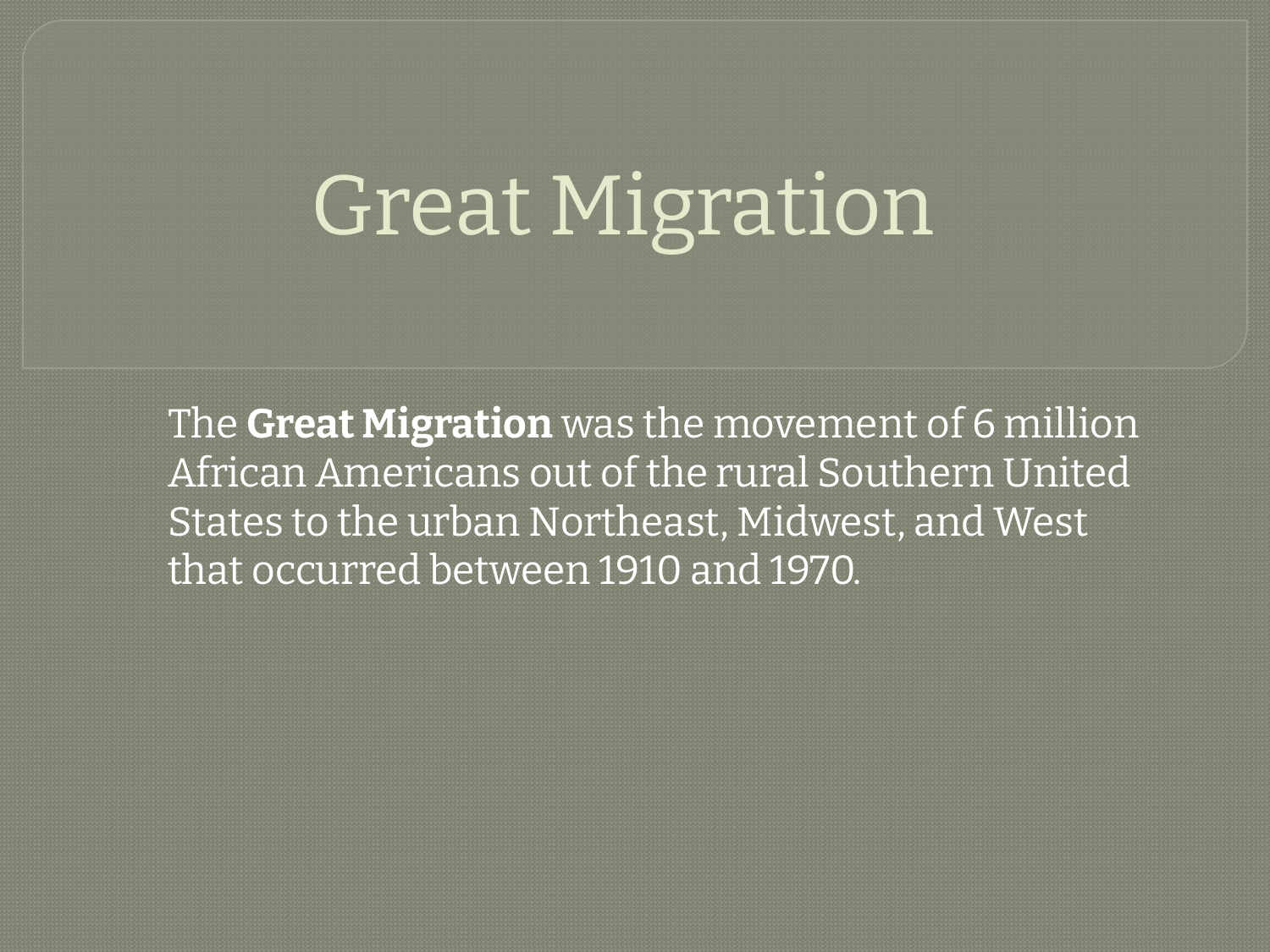

# Great Migration
The Great Migration was the movement of 6 million African Americans out of the rural Southern United States to the urban Northeast, Midwest, and West that occurred between 1910 and 1970.